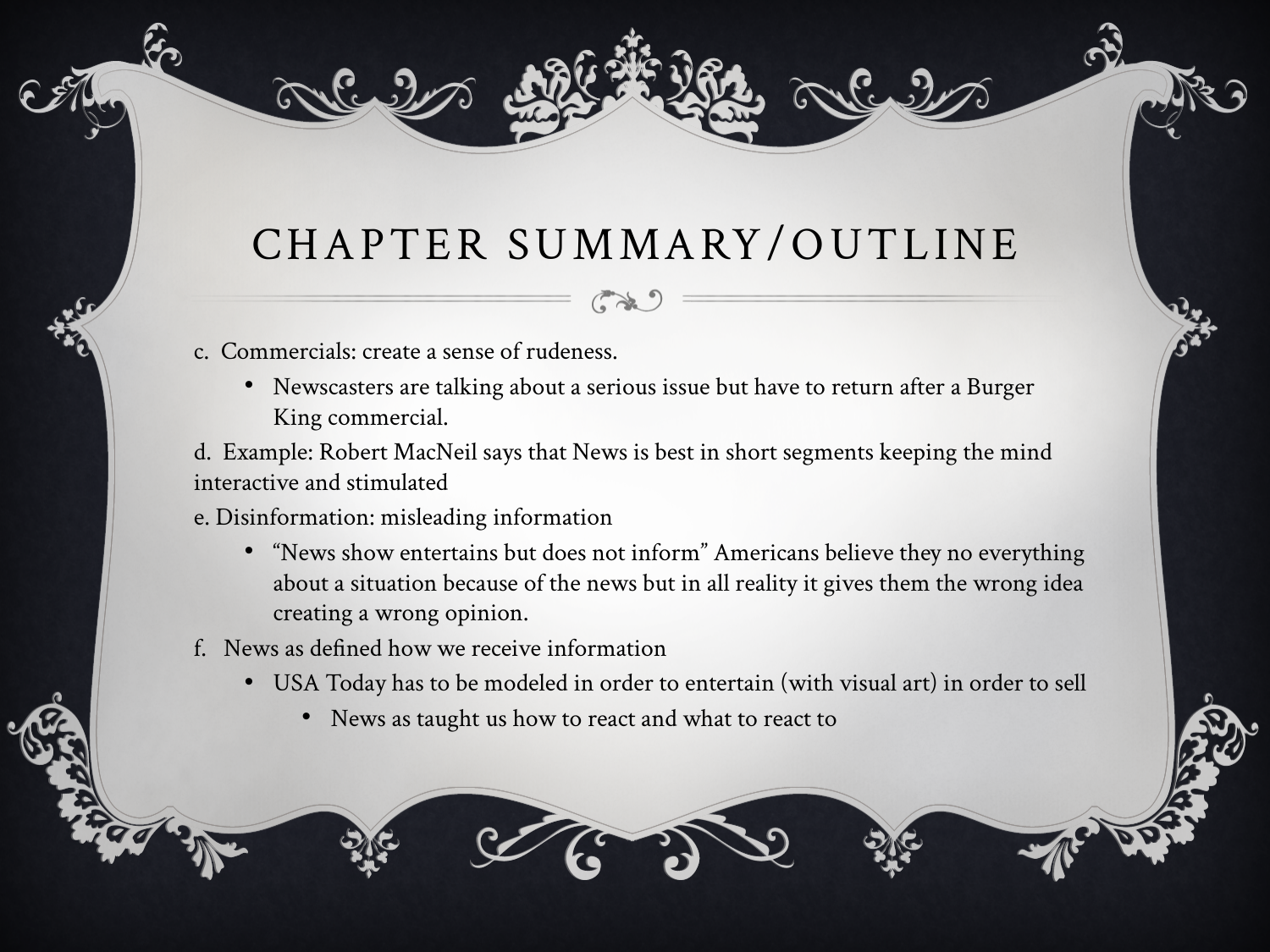

# Chapter Summary/outline
c.  Commercials: create a sense of rudeness.
Newscasters are talking about a serious issue but have to return after a Burger King commercial.
d.  Example: Robert MacNeil says that News is best in short segments keeping the mind interactive and stimulated
e. Disinformation: misleading information
“News show entertains but does not inform” Americans believe they no everything about a situation because of the news but in all reality it gives them the wrong idea creating a wrong opinion.
f.   News as defined how we receive information
USA Today has to be modeled in order to entertain (with visual art) in order to sell
News as taught us how to react and what to react to